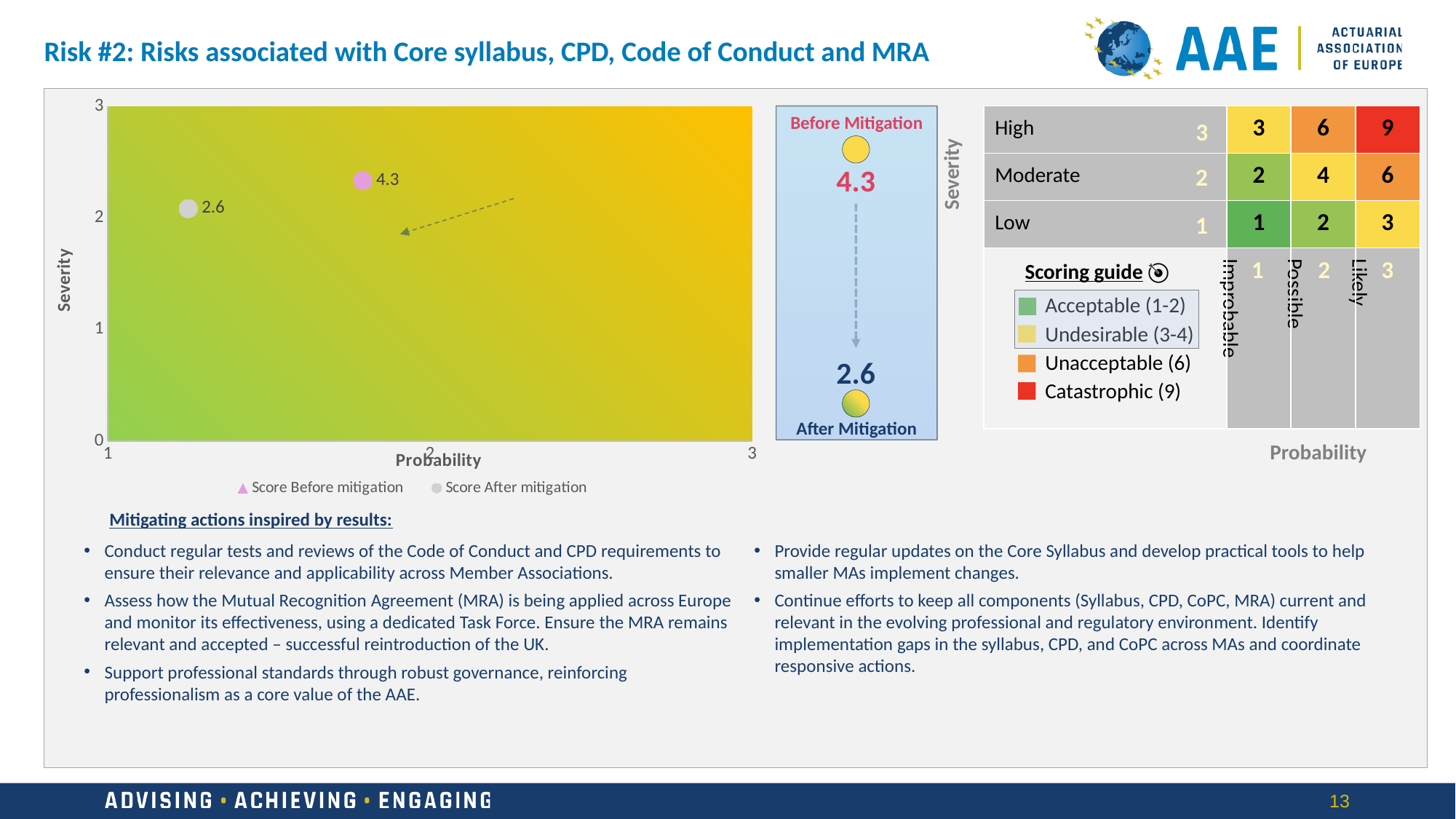

Risk #2: Risks associated with Core syllabus, CPD, Code of Conduct and MRA

### Chart

| Category | Score Before mitigation | Score After mitigation |
|---|---|---|
Before Mitigation

After Mitigation
4.3
2.6
| High | 3 | 6 | 9 |
| --- | --- | --- | --- |
| Moderate | 2 | 4 | 6 |
| Low | 1 | 2 | 3 |
|  | Improbable | Possible | Likely |
3
Severity
2
1
1
2
3
Scoring guide 🎯
Acceptable (1-2)
Undesirable (3-4)
Unacceptable (6)
Catastrophic (9)

Probability

Mitigating actions inspired by results:
Conduct regular tests and reviews of the Code of Conduct and CPD requirements to ensure their relevance and applicability across Member Associations.
Assess how the Mutual Recognition Agreement (MRA) is being applied across Europe and monitor its effectiveness, using a dedicated Task Force. Ensure the MRA remains relevant and accepted – successful reintroduction of the UK.
Support professional standards through robust governance, reinforcing professionalism as a core value of the AAE.
Provide regular updates on the Core Syllabus and develop practical tools to help smaller MAs implement changes.
Continue efforts to keep all components (Syllabus, CPD, CoPC, MRA) current and relevant in the evolving professional and regulatory environment. Identify implementation gaps in the syllabus, CPD, and CoPC across MAs and coordinate responsive actions.
13